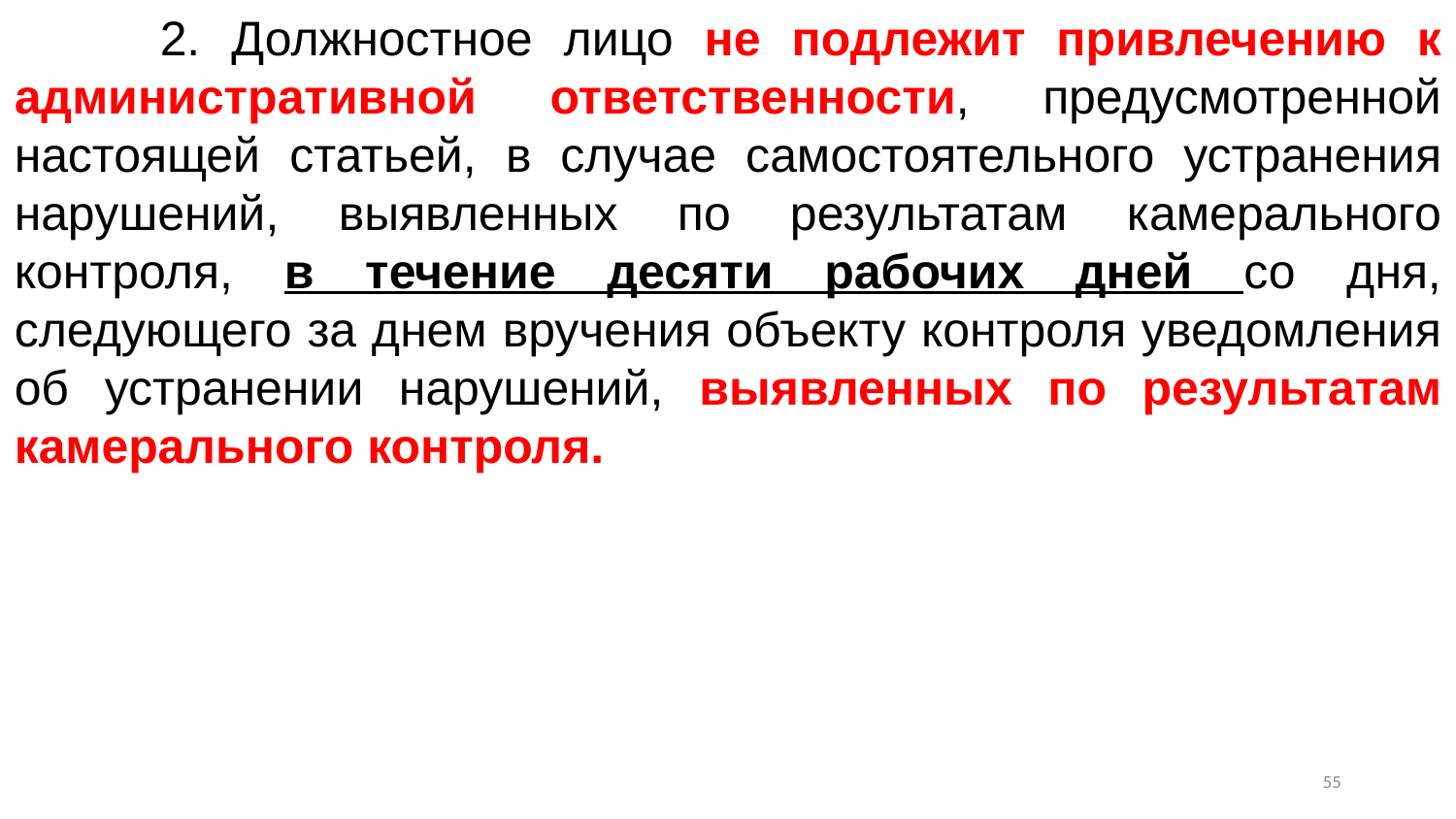

2. Должностное лицо не подлежит привлечению к административной ответственности, предусмотренной настоящей статьей, в случае самостоятельного устранения нарушений, выявленных по результатам камерального контроля, в течение десяти рабочих дней со дня, следующего за днем вручения объекту контроля уведомления об устранении нарушений, выявленных по результатам камерального контроля.
55